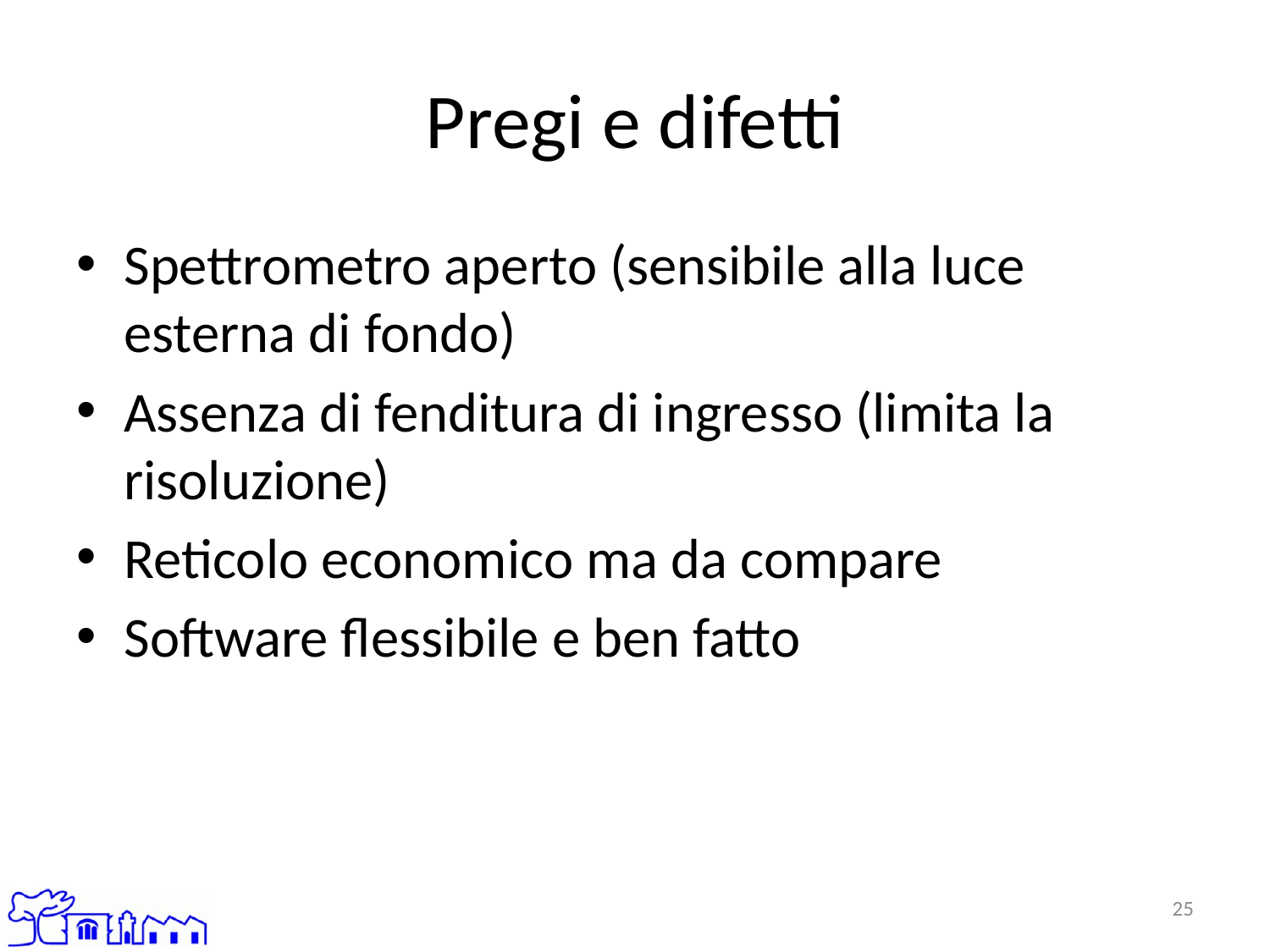

# Pregi e difetti
Spettrometro aperto (sensibile alla luce esterna di fondo)
Assenza di fenditura di ingresso (limita la risoluzione)
Reticolo economico ma da compare
Software flessibile e ben fatto
25